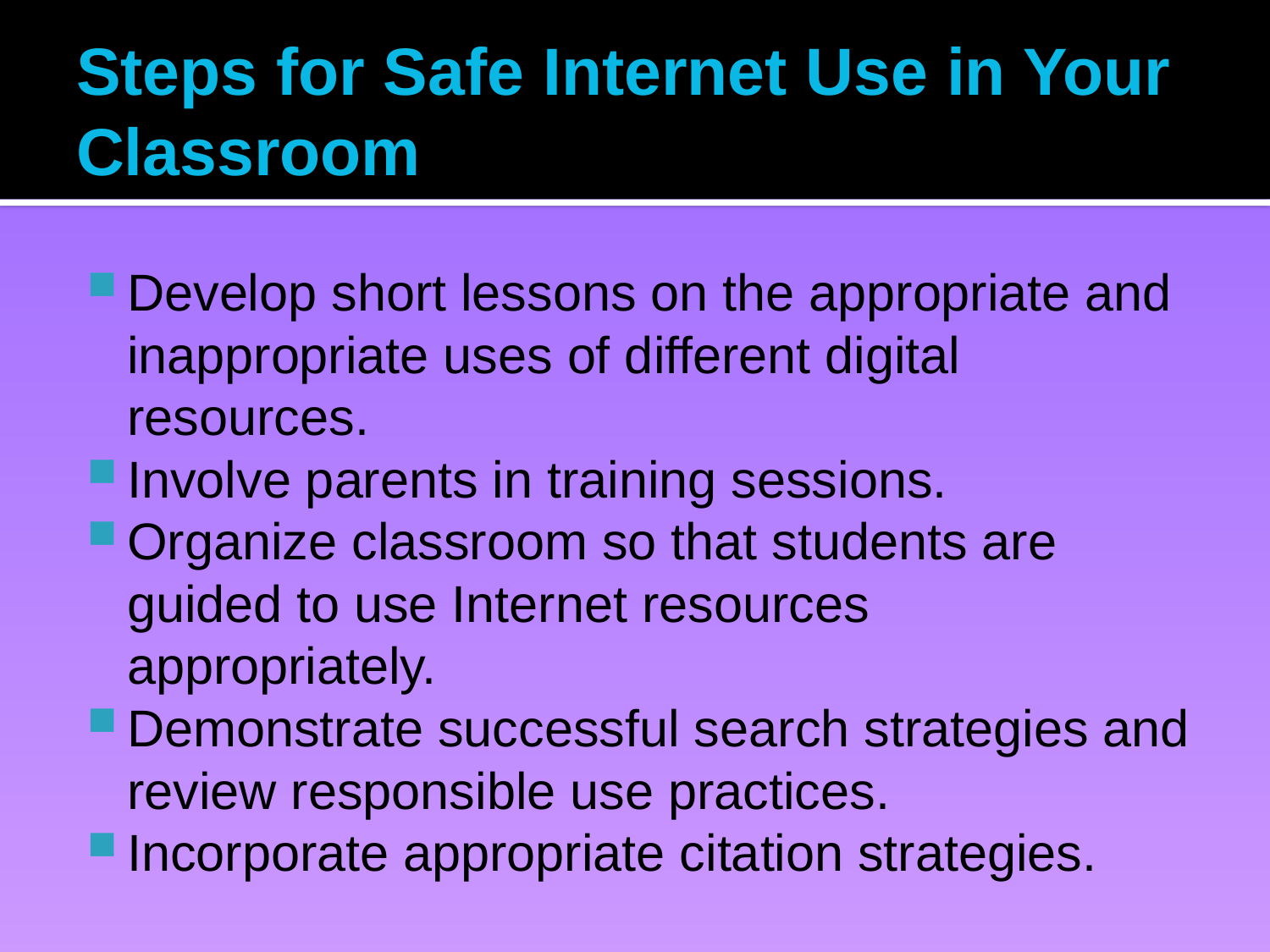

# Steps for Safe Internet Use in Your Classroom
Develop short lessons on the appropriate and inappropriate uses of different digital resources.
Involve parents in training sessions.
Organize classroom so that students are guided to use Internet resources appropriately.
Demonstrate successful search strategies and review responsible use practices.
Incorporate appropriate citation strategies.